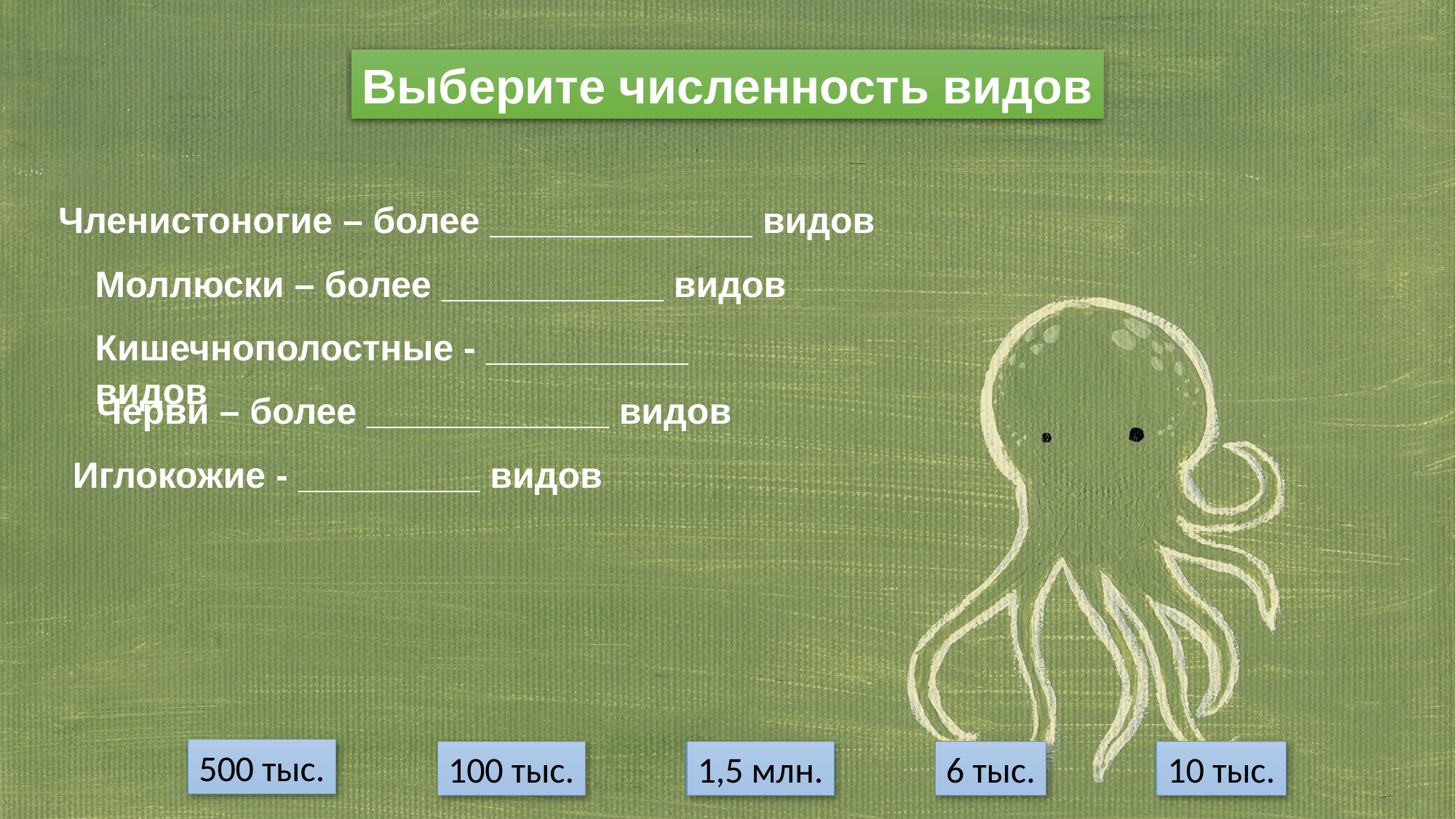

Выберите численность видов
Членистоногие – более _____________ видов
Моллюски – более ___________ видов
Кишечнополостные - __________ видов
Черви – более ____________ видов
Иглокожие - _________ видов
500 тыс.
100 тыс.
1,5 млн.
6 тыс.
10 тыс.